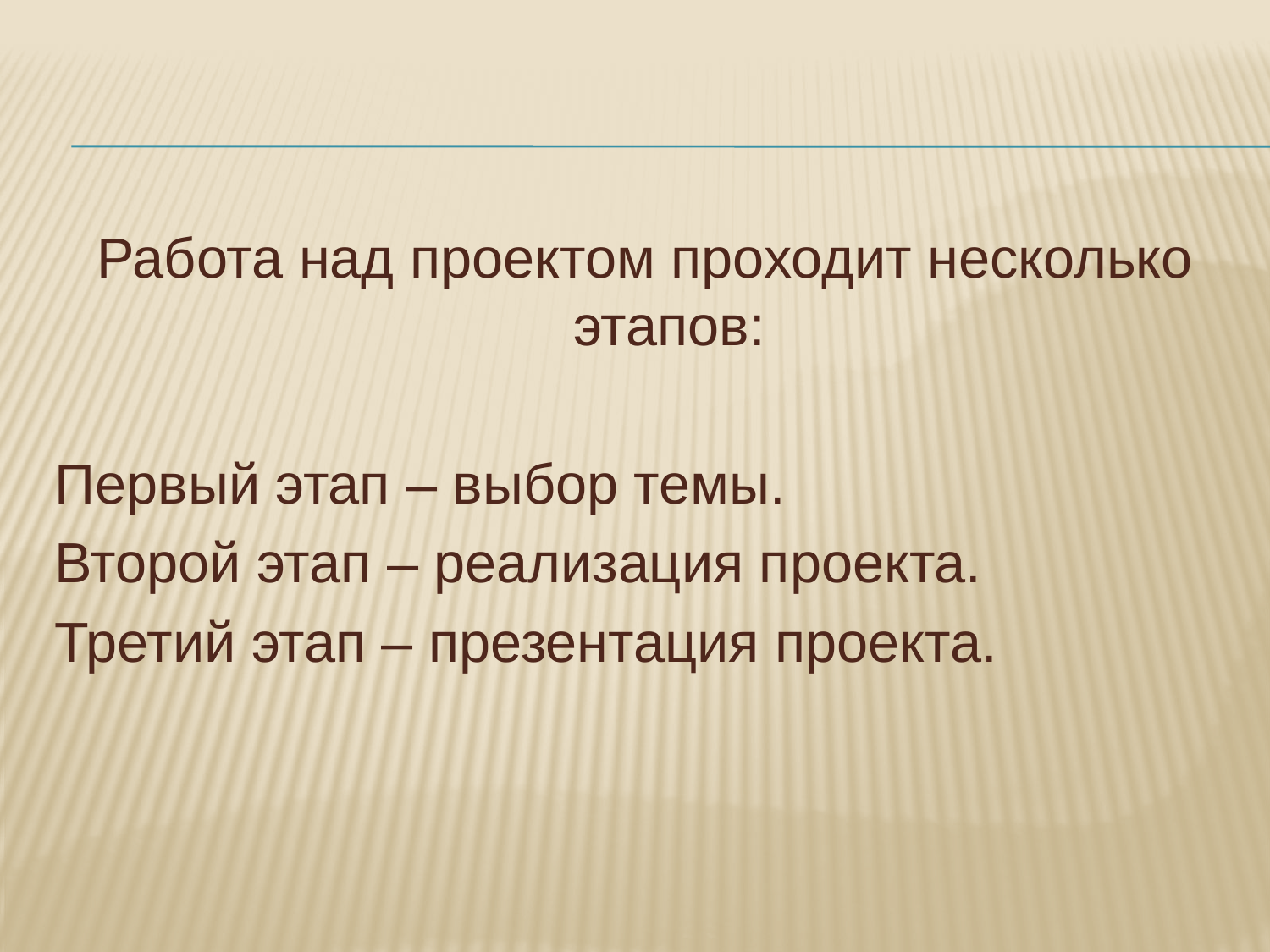

Работа над проектом проходит несколько этапов:

Первый этап – выбор темы.
Второй этап – реализация проекта.
Третий этап – презентация проекта.